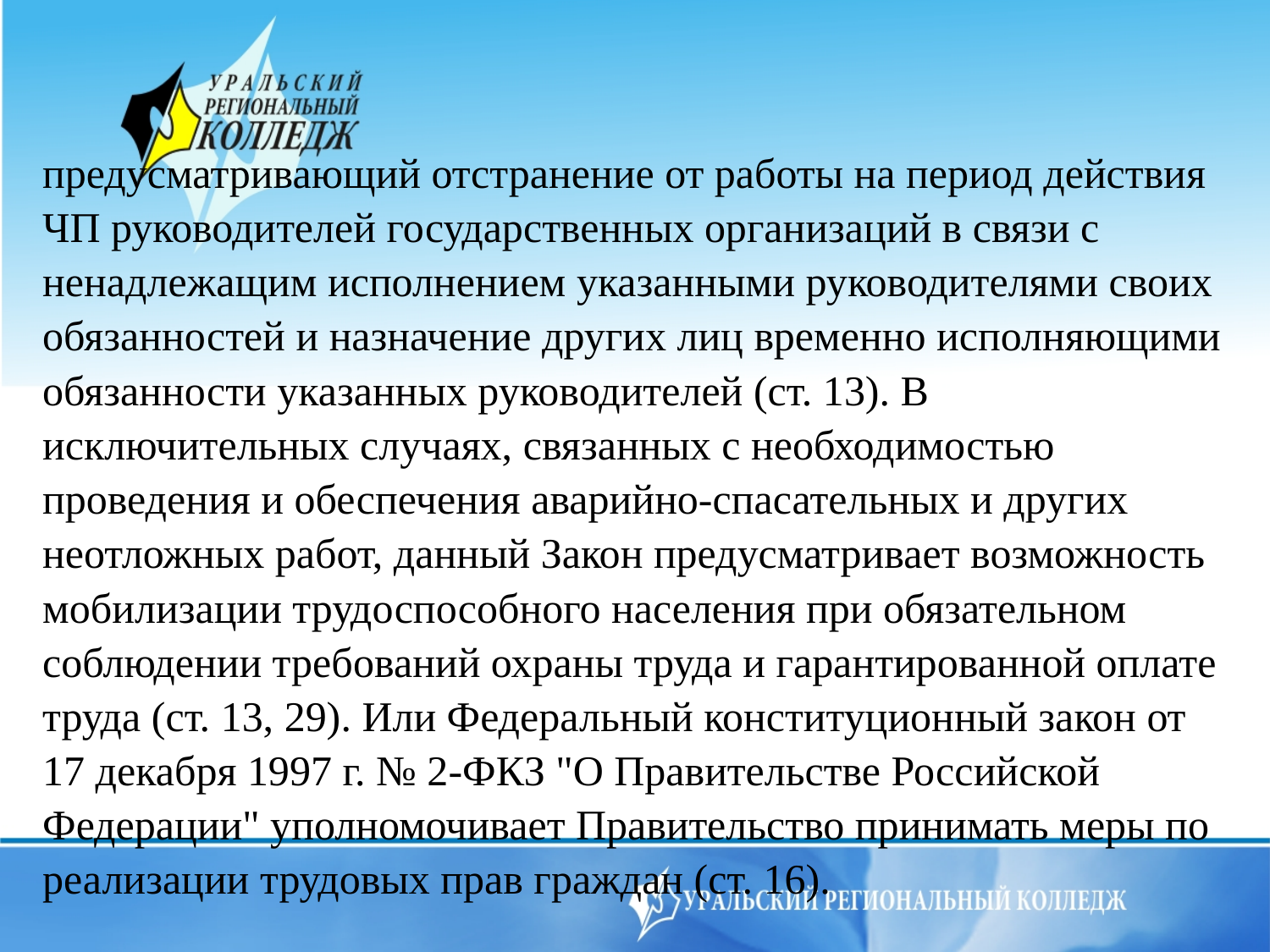

предусматривающий отстранение от работы на период действия ЧП руководителей государственных организаций в связи с ненадлежащим исполнением указанными руководителями своих обязанностей и назначение других лиц временно исполняющими обязанности указанных руководителей (ст. 13). В исключительных случаях, связанных с необходимостью проведения и обеспечения аварийно-спасательных и других неотложных работ, данный Закон предусматривает возможность мобилизации трудоспособного населения при обязательном соблюдении требований охраны труда и гарантированной оплате труда (ст. 13, 29). Или Федеральный конституционный закон от 17 декабря 1997 г. № 2-ФКЗ "О Правительстве Российской Федерации" уполномочивает Правительство принимать меры по реализации трудовых прав граждан (ст. 16).